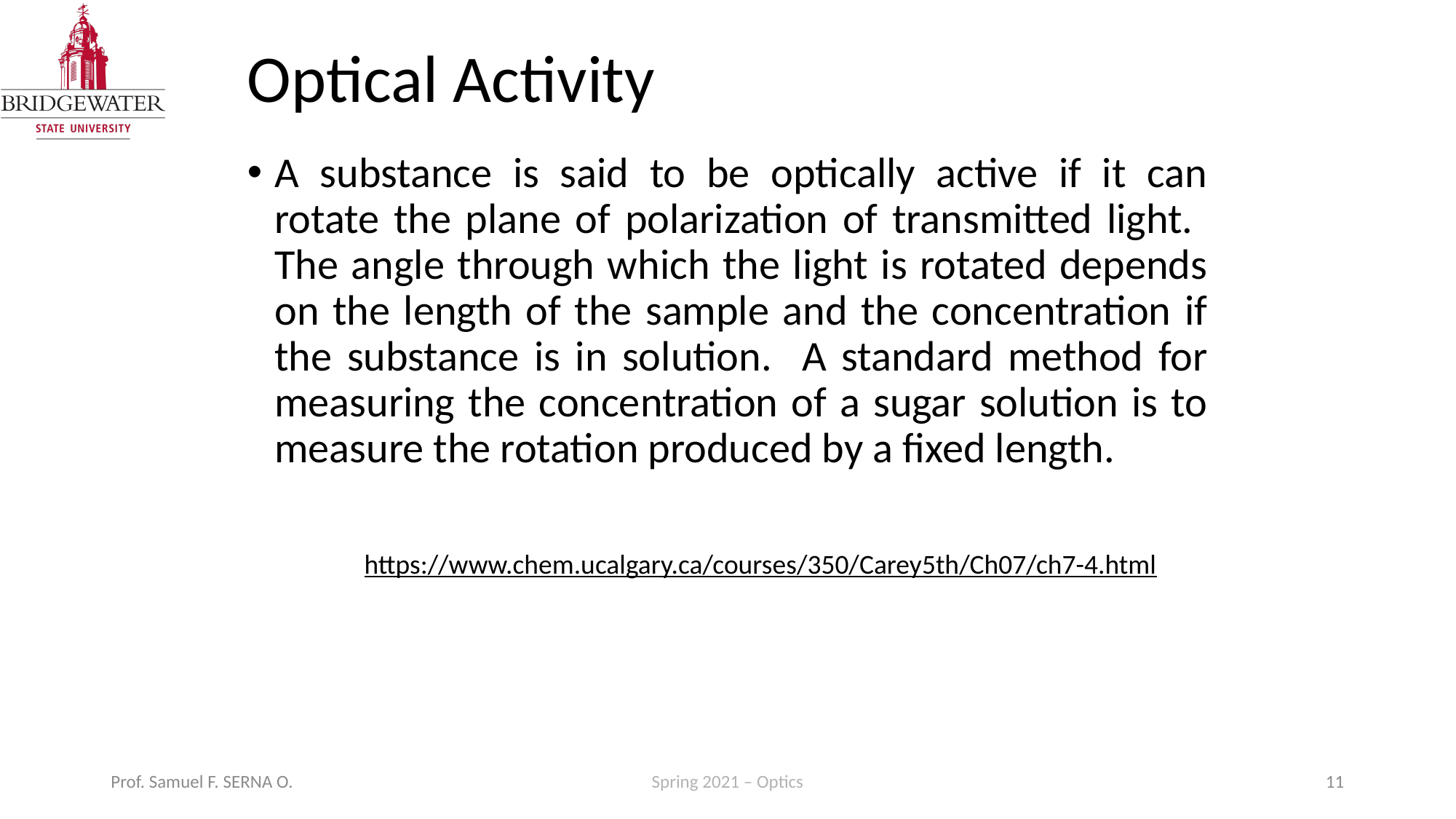

# Optical Activity
A substance is said to be optically active if it can rotate the plane of polarization of transmitted light.  The angle through which the light is rotated depends on the length of the sample and the concentration if the substance is in solution.  A standard method for measuring the concentration of a sugar solution is to measure the rotation produced by a fixed length.
https://www.chem.ucalgary.ca/courses/350/Carey5th/Ch07/ch7-4.html
Prof. Samuel F. SERNA O.
Spring 2021 – Optics
11